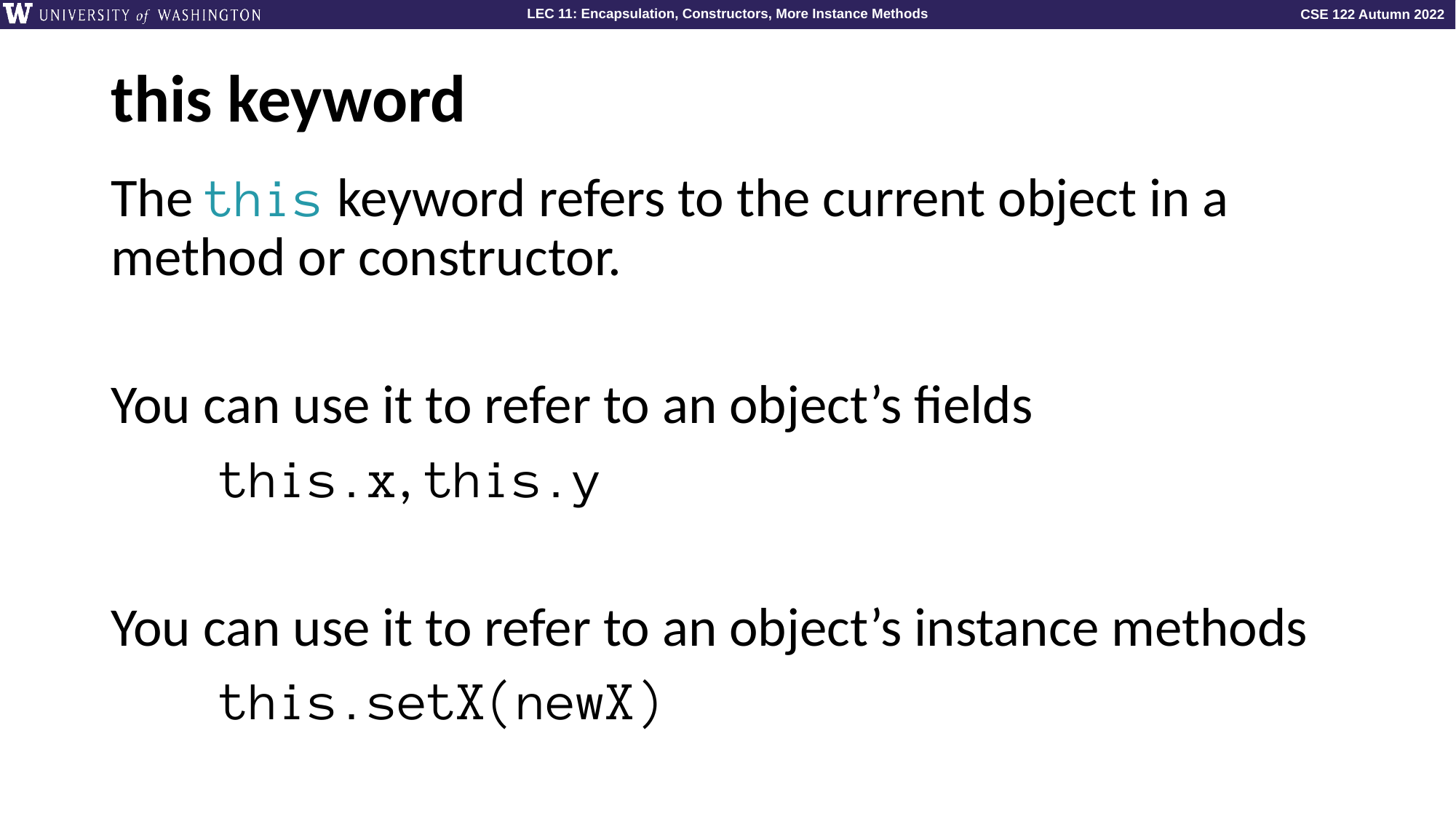

# this keyword
The this keyword refers to the current object in a method or constructor.

You can use it to refer to an object’s fields
	this.x, this.y

You can use it to refer to an object’s instance methods
	this.setX(newX)